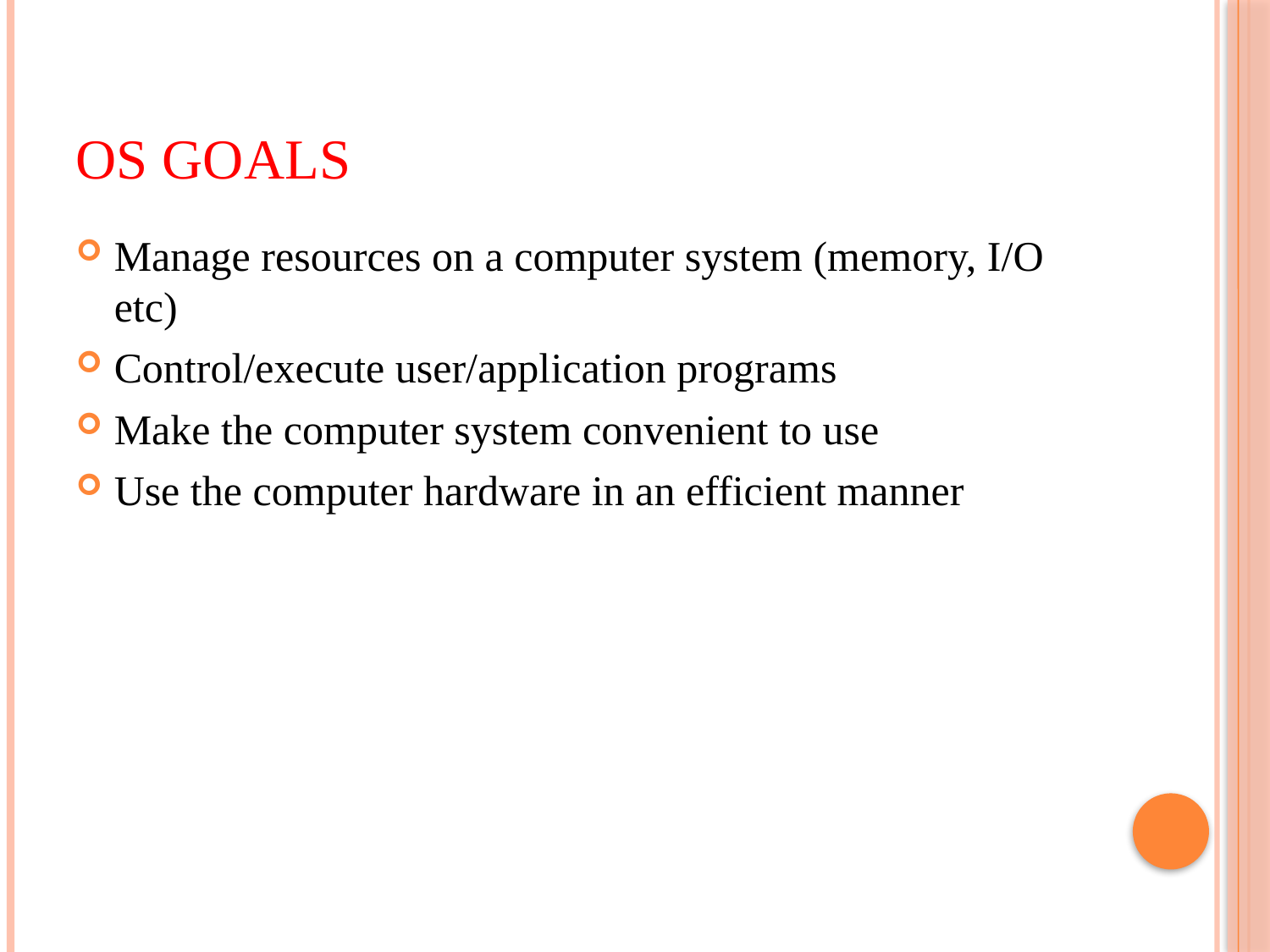

# OS Goals
Manage resources on a computer system (memory, I/O etc)
Control/execute user/application programs
Make the computer system convenient to use
Use the computer hardware in an efficient manner